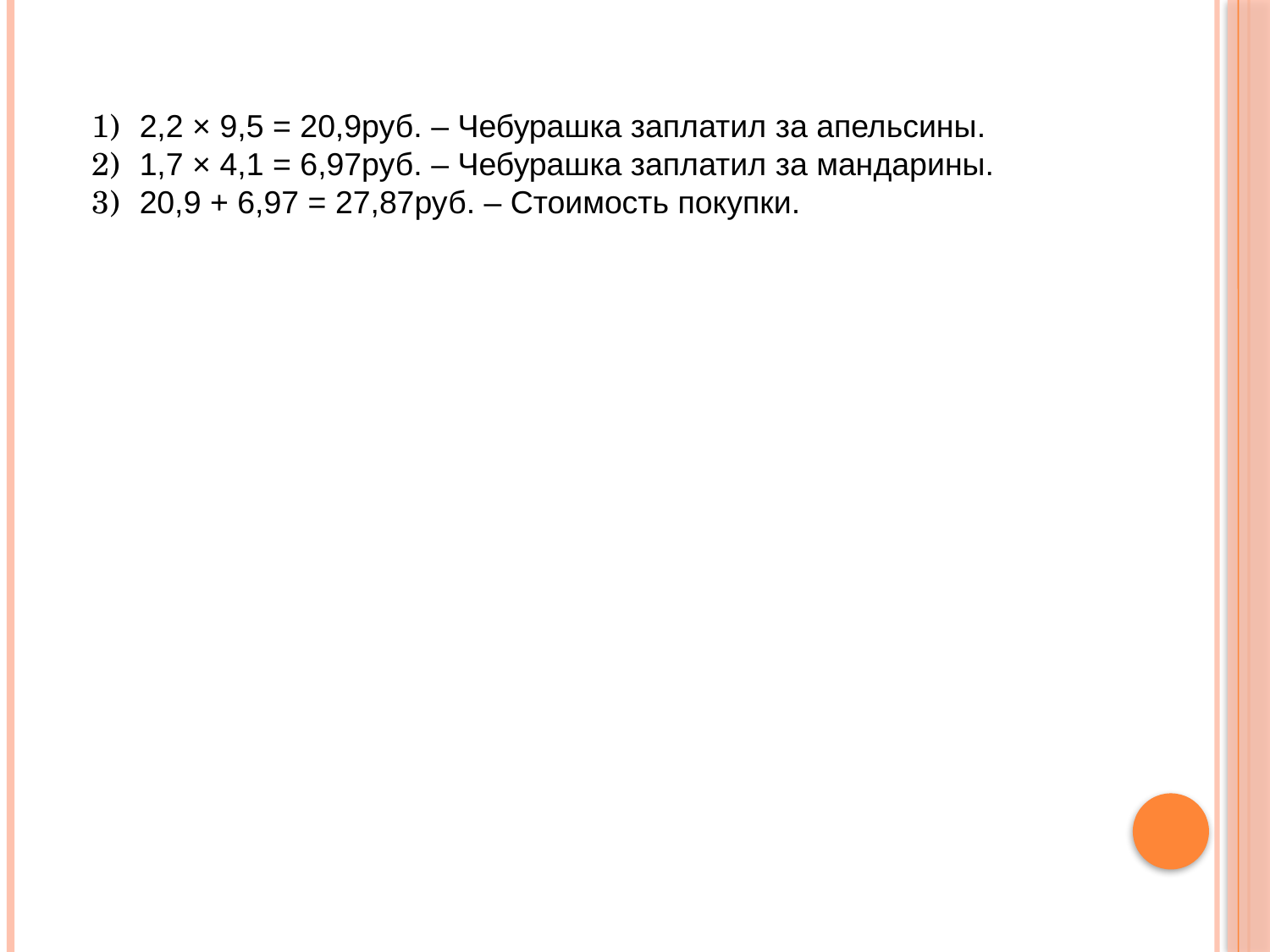

2,2 × 9,5 = 20,9руб. – Чебурашка заплатил за апельсины.
1,7 × 4,1 = 6,97руб. – Чебурашка заплатил за мандарины.
20,9 + 6,97 = 27,87руб. – Стоимость покупки.